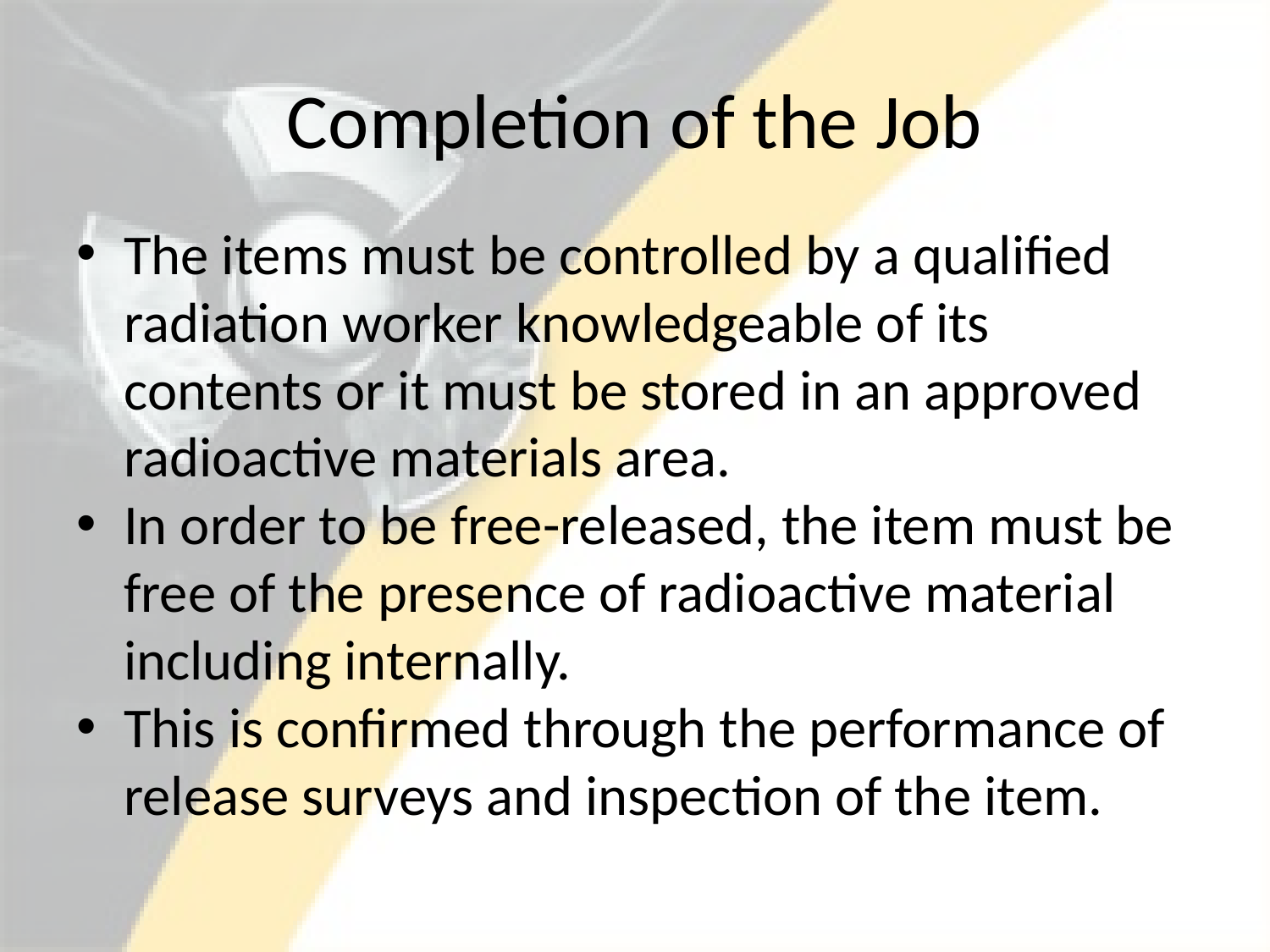

# Completion of the Job
The items must be controlled by a qualified radiation worker knowledgeable of its contents or it must be stored in an approved radioactive materials area.
In order to be free-released, the item must be free of the presence of radioactive material including internally.
This is confirmed through the performance of release surveys and inspection of the item.